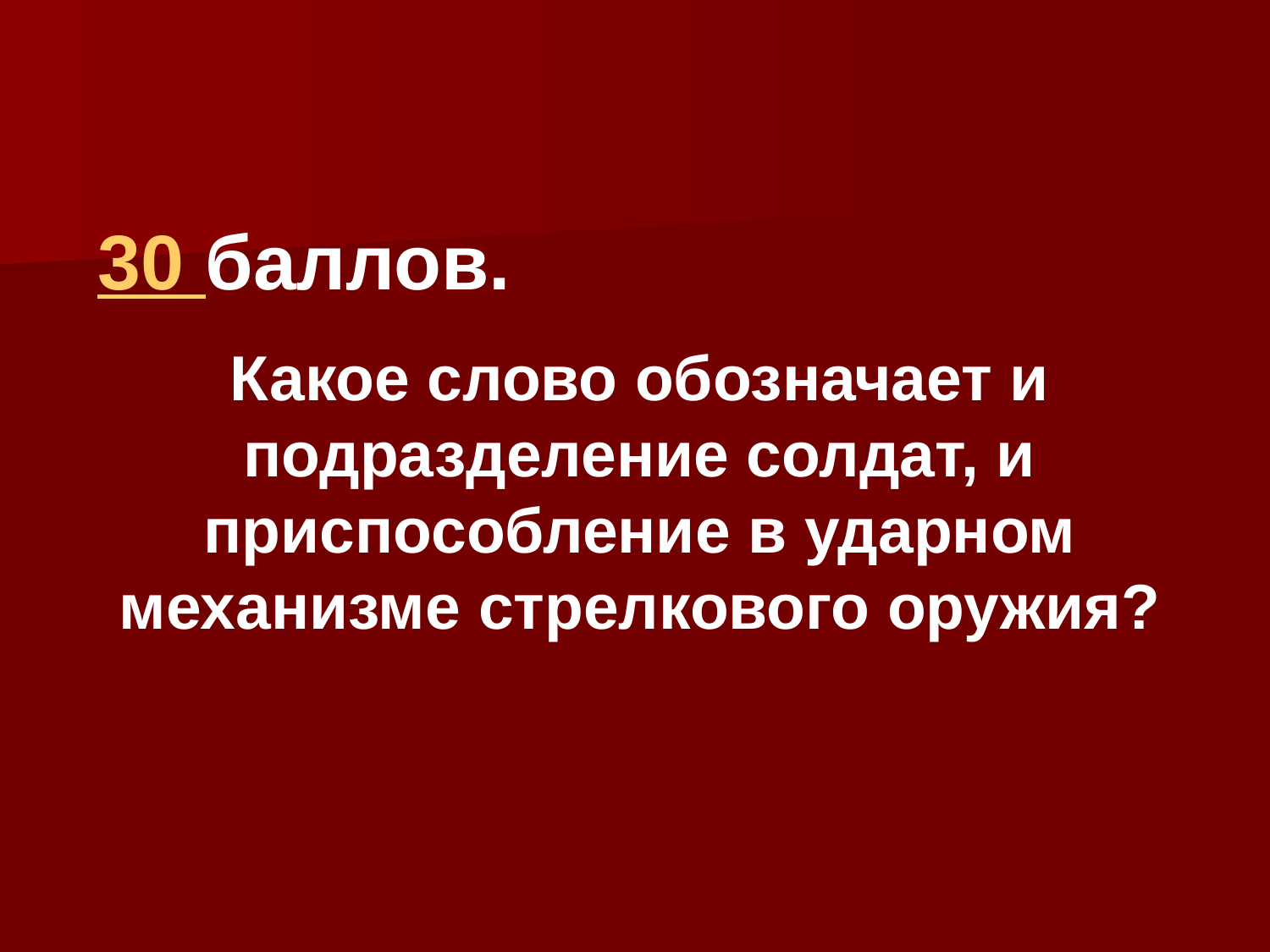

30 баллов.
Какое слово обозначает и подразделение солдат, и приспособление в ударном механизме стрелкового оружия?